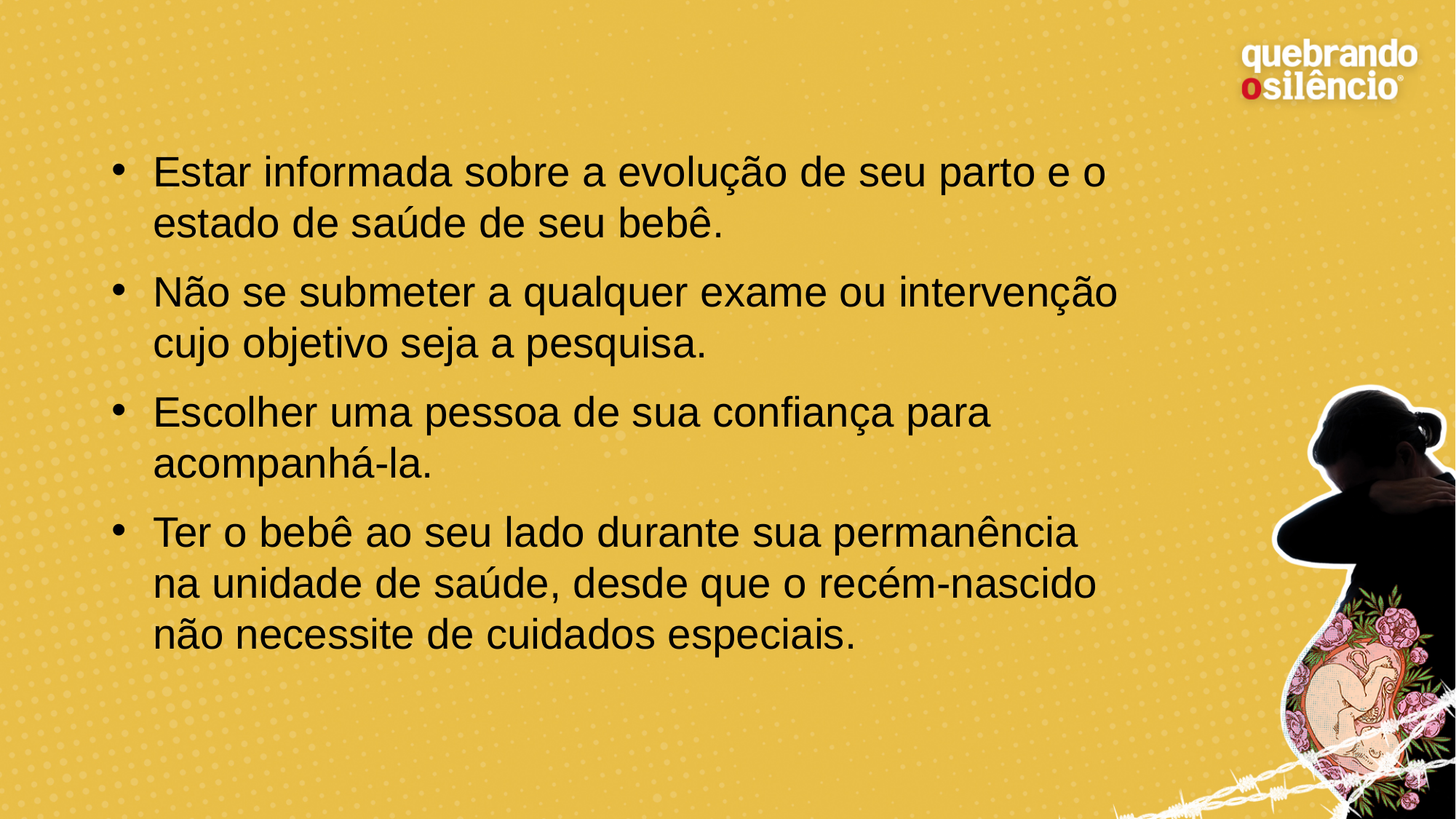

Estar informada sobre a evolução de seu parto e o estado de saúde de seu bebê.
Não se submeter a qualquer exame ou intervenção cujo objetivo seja a pesquisa.
Escolher uma pessoa de sua confiança para acompanhá-la.
Ter o bebê ao seu lado durante sua permanência na unidade de saúde, desde que o recém-nascido não necessite de cuidados especiais.